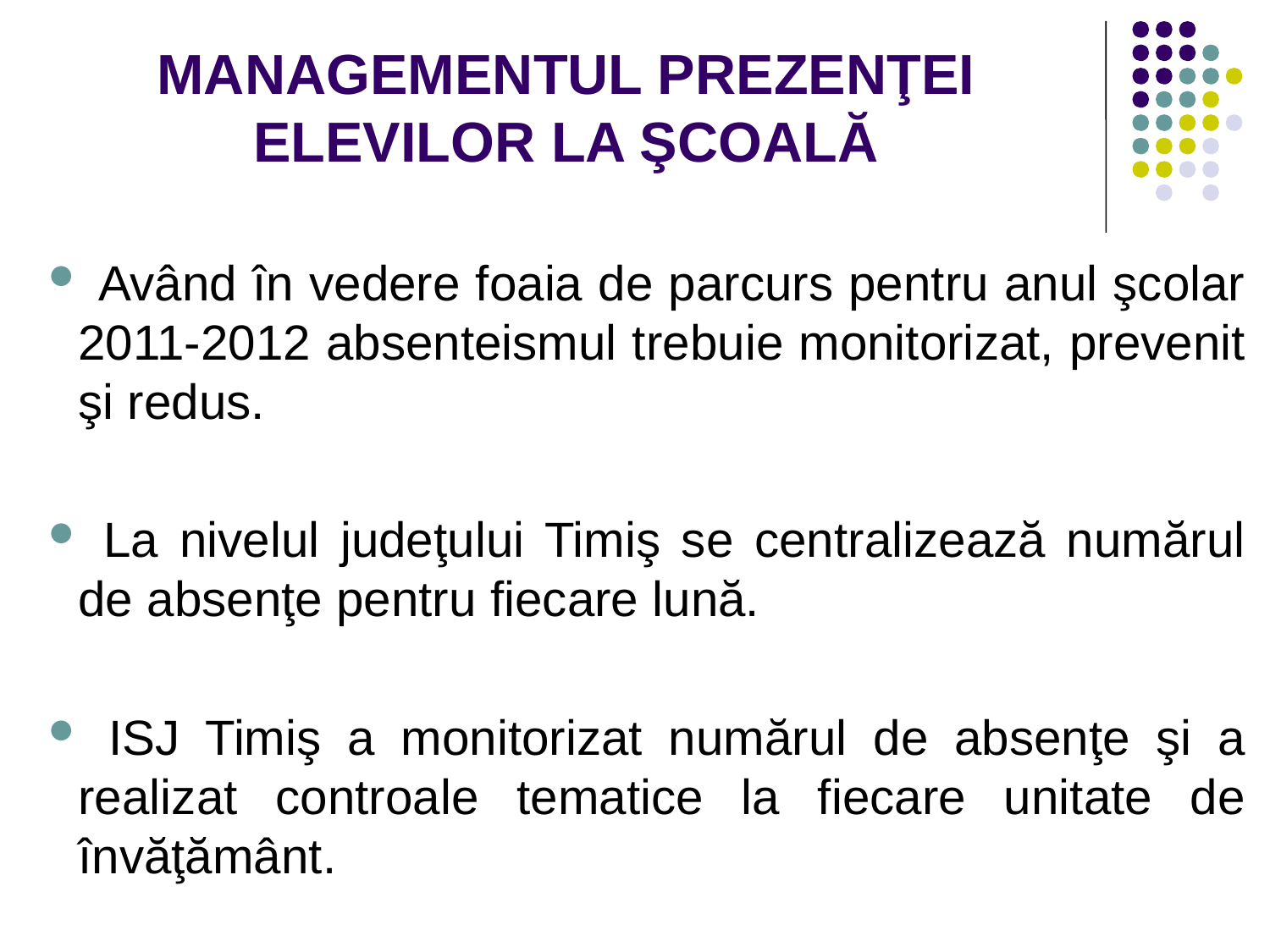

# MANAGEMENTUL PREZENŢEI ELEVILOR LA ŞCOALĂ
 Având în vedere foaia de parcurs pentru anul şcolar 2011-2012 absenteismul trebuie monitorizat, prevenit şi redus.

 La nivelul judeţului Timiş se centralizează numărul de absenţe pentru fiecare lună.

 ISJ Timiş a monitorizat numărul de absenţe şi a realizat controale tematice la fiecare unitate de învăţământ.